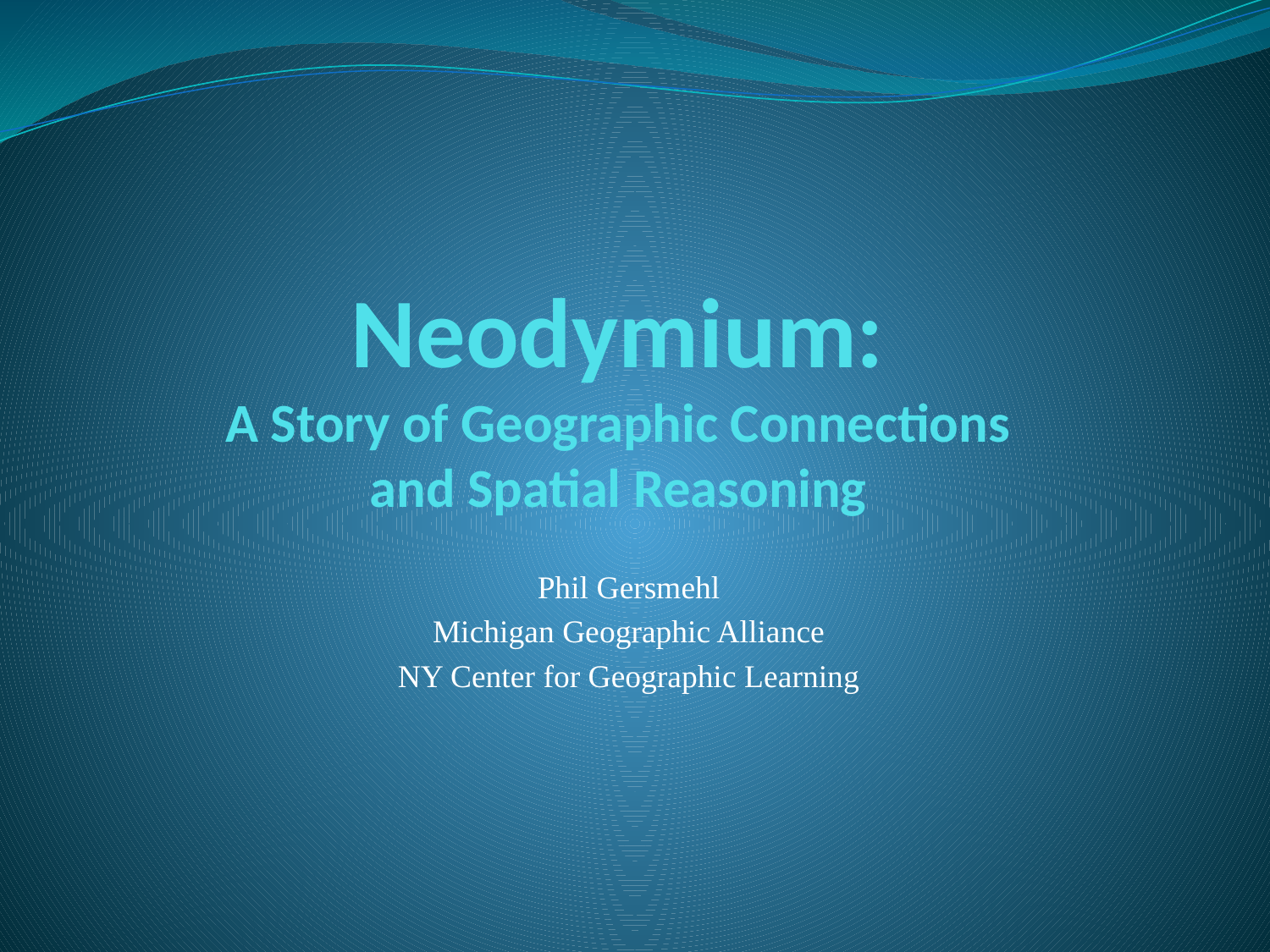

# Neodymium: A Story of Geographic Connections and Spatial Reasoning
Phil Gersmehl
Michigan Geographic Alliance
NY Center for Geographic Learning